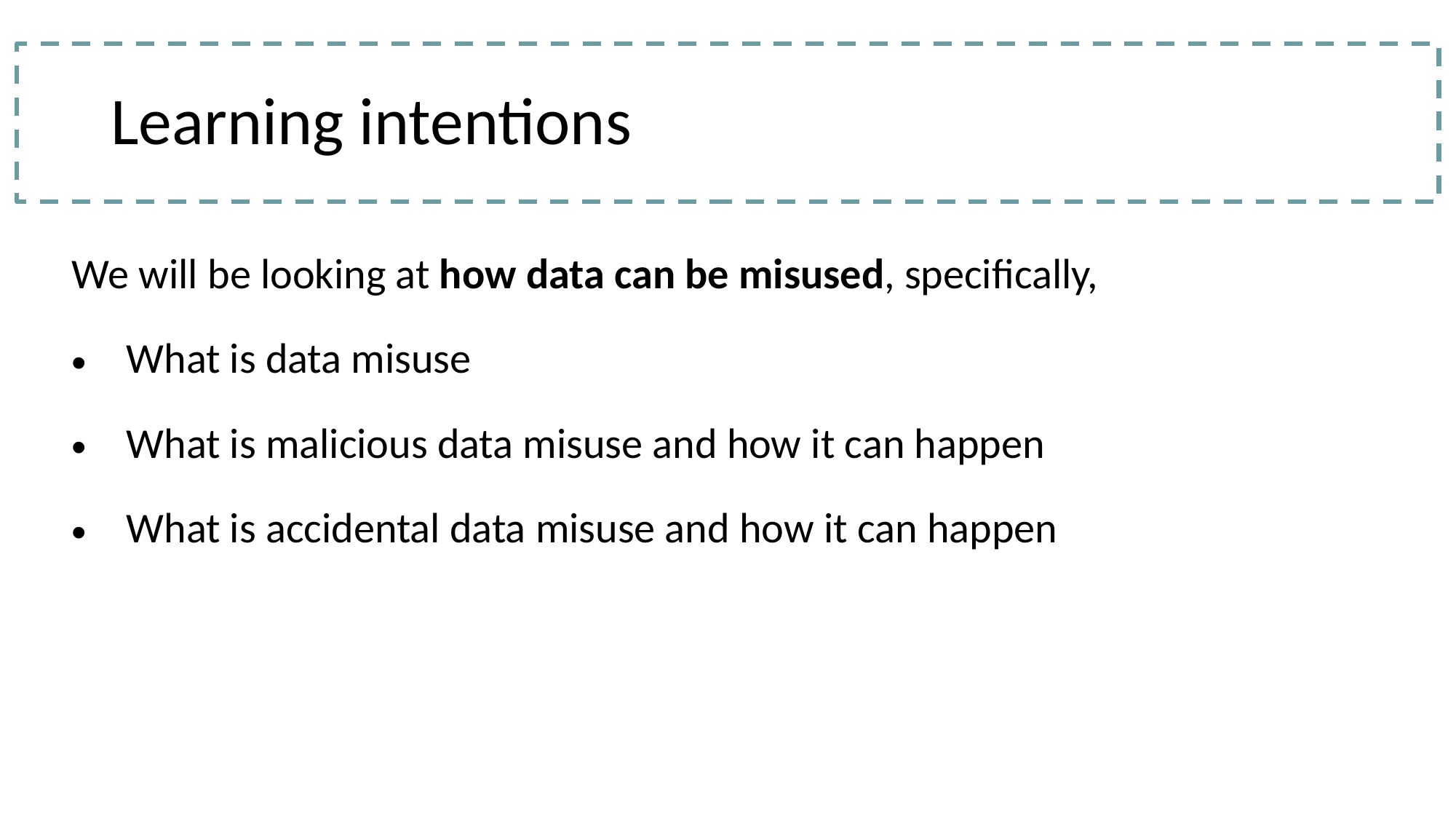

# Learning intentions
| We will be looking at how data can be misused, specifically, What is data misuse What is malicious data misuse and how it can happen What is accidental data misuse and how it can happen |
| --- |